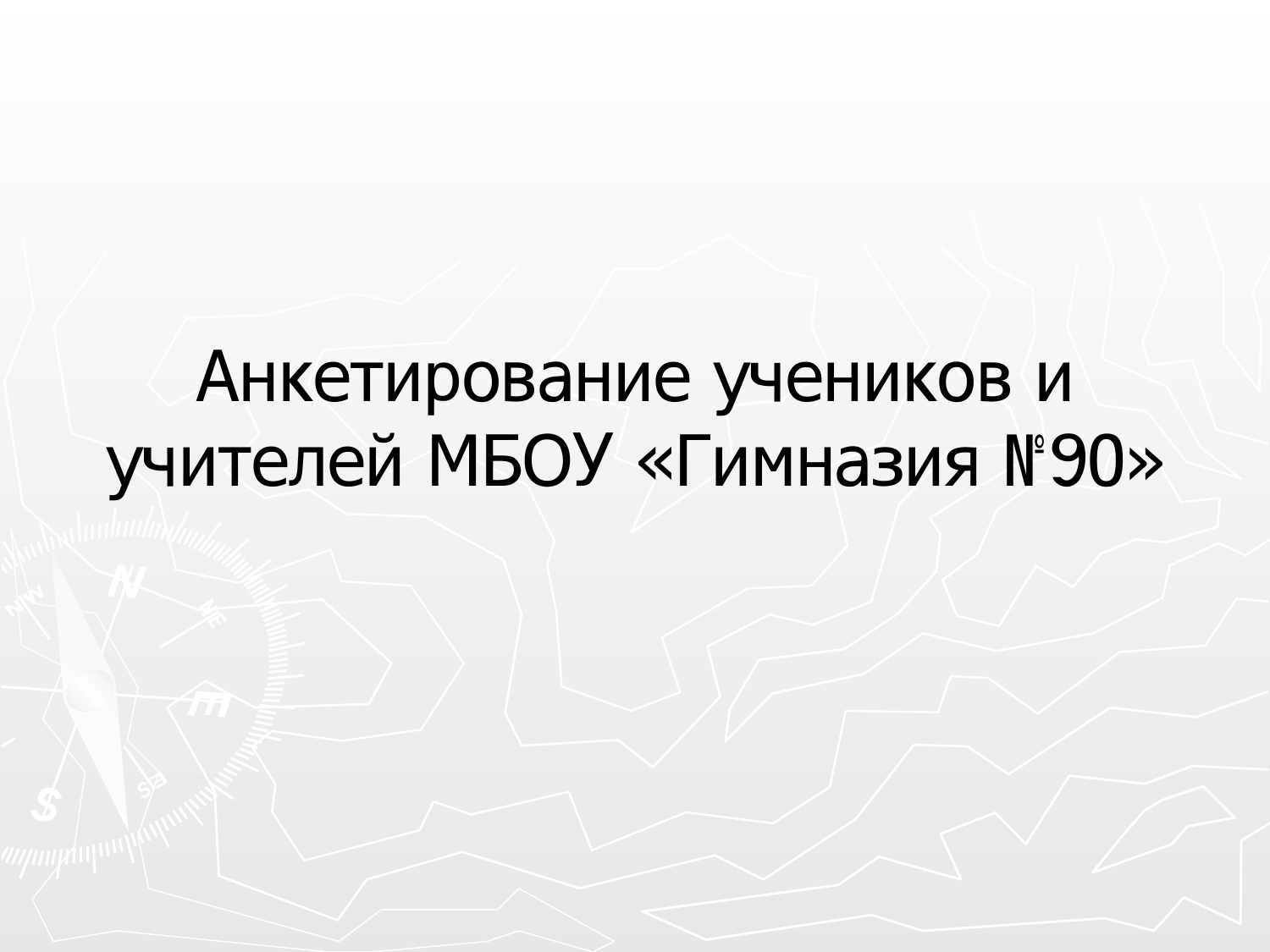

# Анкетирование учеников и учителей МБОУ «Гимназия №90»